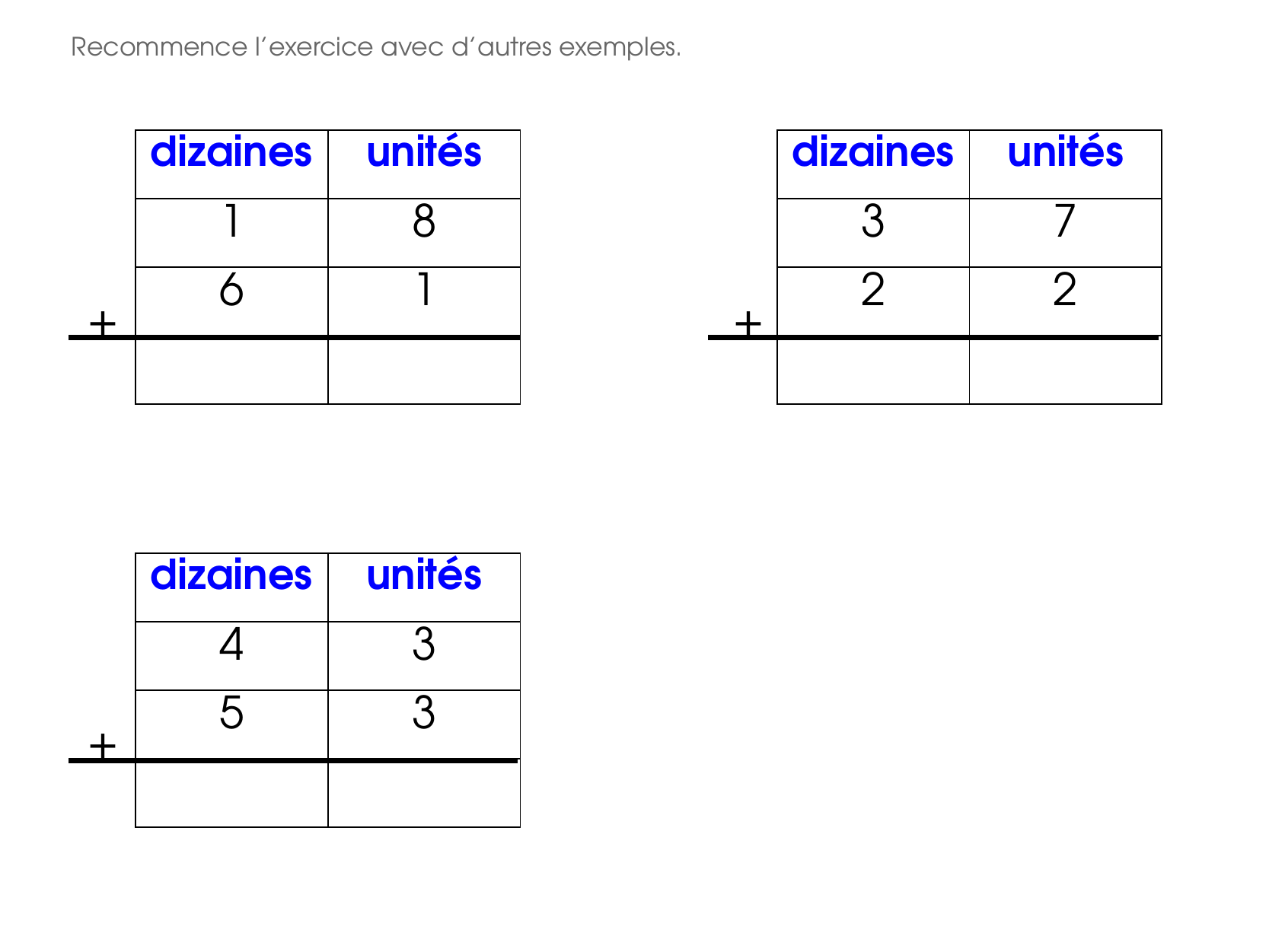

Recommence l’exercice avec d’autres exemples.
| dizaines | unités |
| --- | --- |
| 1 | 8 |
| 6 | 1 |
|  |  |
| dizaines | unités |
| --- | --- |
| 3 | 7 |
| 2 | 2 |
|  |  |
+
+
| dizaines | unités |
| --- | --- |
| 4 | 3 |
| 5 | 3 |
|  |  |
+